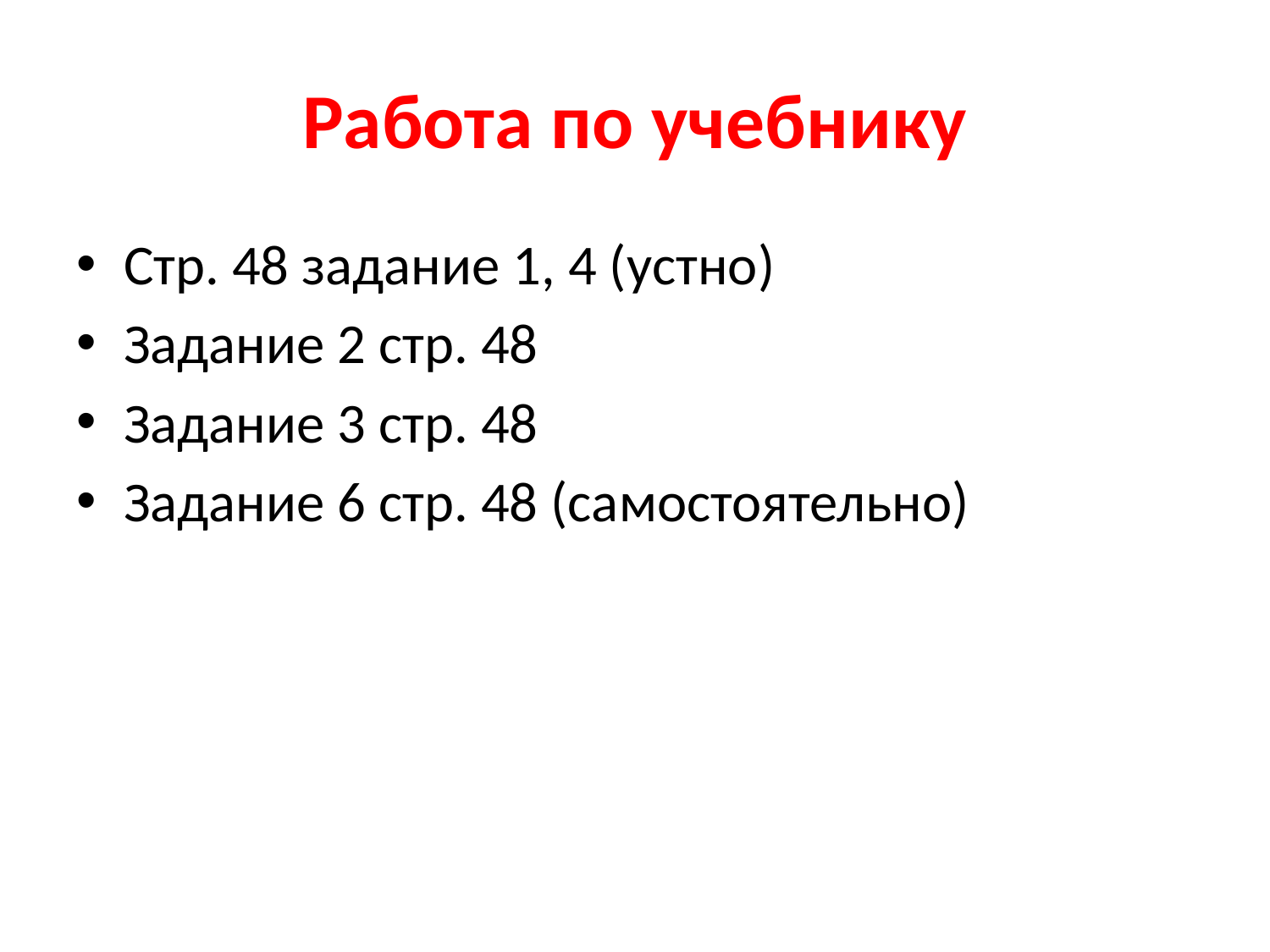

# Работа по учебнику
Стр. 48 задание 1, 4 (устно)
Задание 2 стр. 48
Задание 3 стр. 48
Задание 6 стр. 48 (самостоятельно)